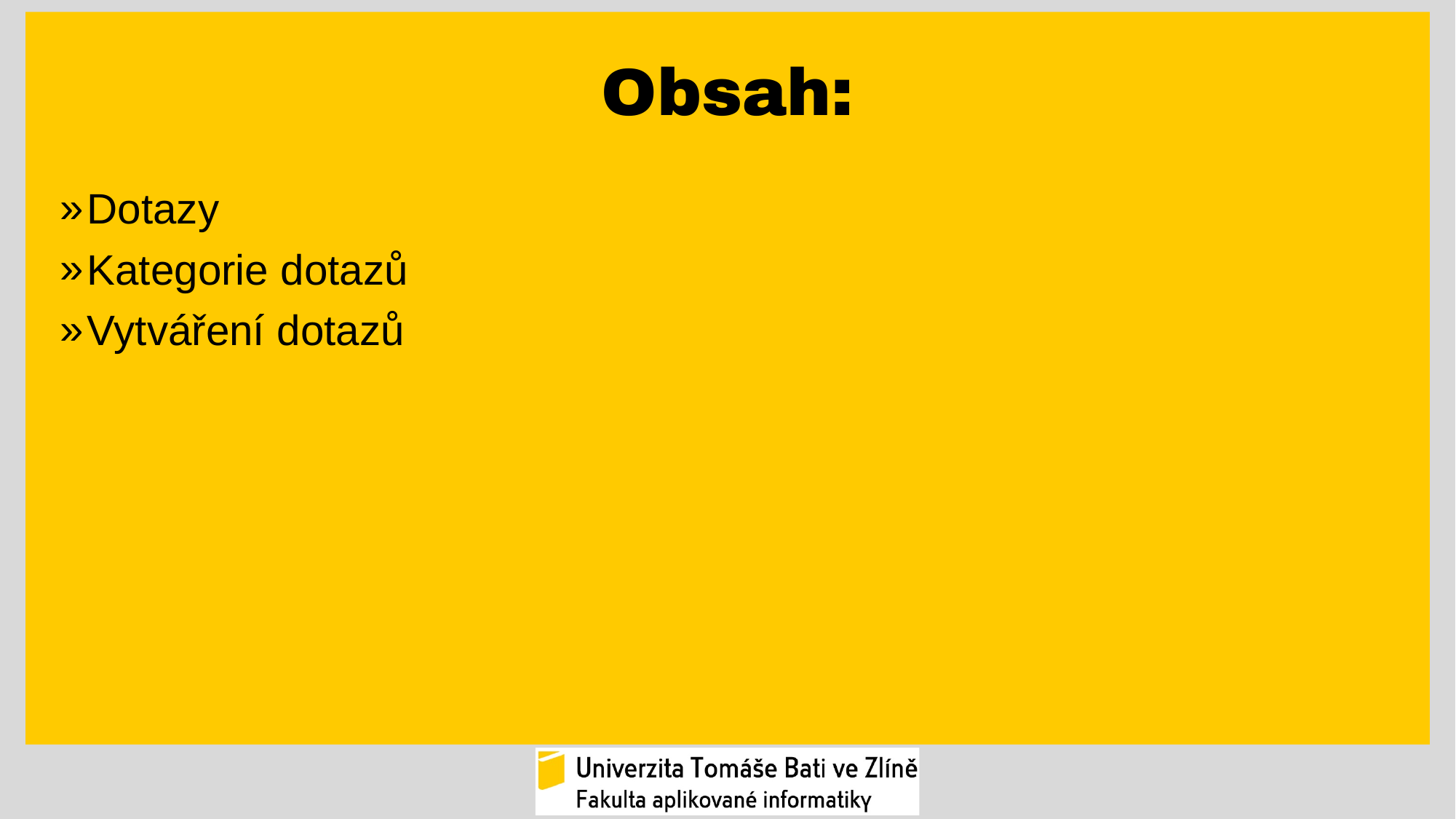

# Obsah:
Dotazy
Kategorie dotazů
Vytváření dotazů